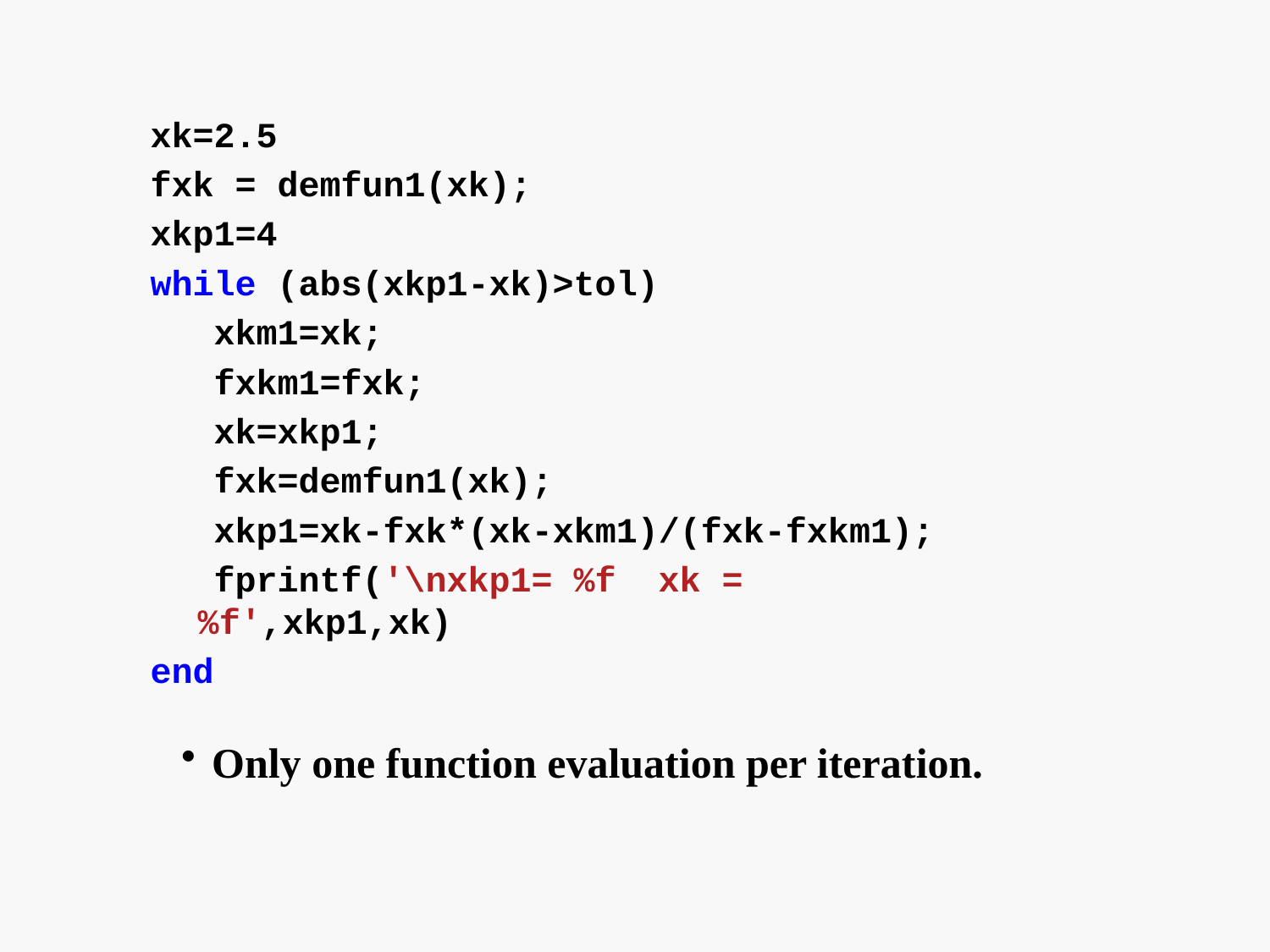

xk=2.5
fxk = demfun1(xk);
xkp1=4
while (abs(xkp1-xk)>tol)
   xkm1=xk;
   fxkm1=fxk;
   xk=xkp1;
   fxk=demfun1(xk);
   xkp1=xk-fxk*(xk-xkm1)/(fxk-fxkm1);
   fprintf('\nxkp1= %f  xk = %f',xkp1,xk)
end

Only one function evaluation per iteration.